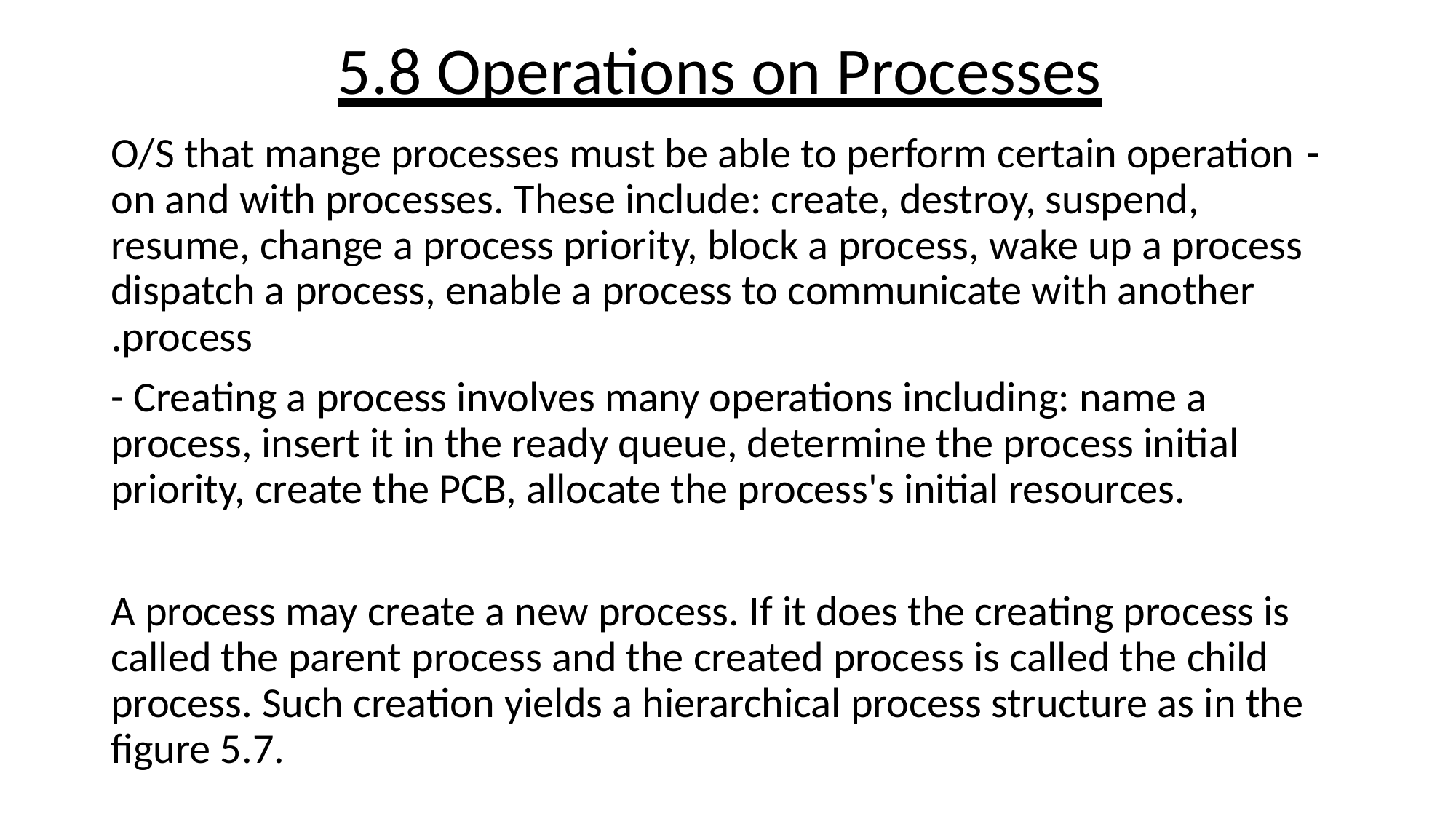

# 5.8 Operations on Processes

- O/S that mange processes must be able to perform certain operation on and with processes. These include: create, destroy, suspend, resume, change a process priority, block a process, wake up a process dispatch a process, enable a process to communicate with another process.
- Creating a process involves many operations including: name a process, insert it in the ready queue, determine the process initial priority, create the PCB, allocate the process's initial resources.

A process may create a new process. If it does the creating process is called the parent process and the created process is called the child process. Such creation yields a hierarchical process structure as in the figure 5.7.